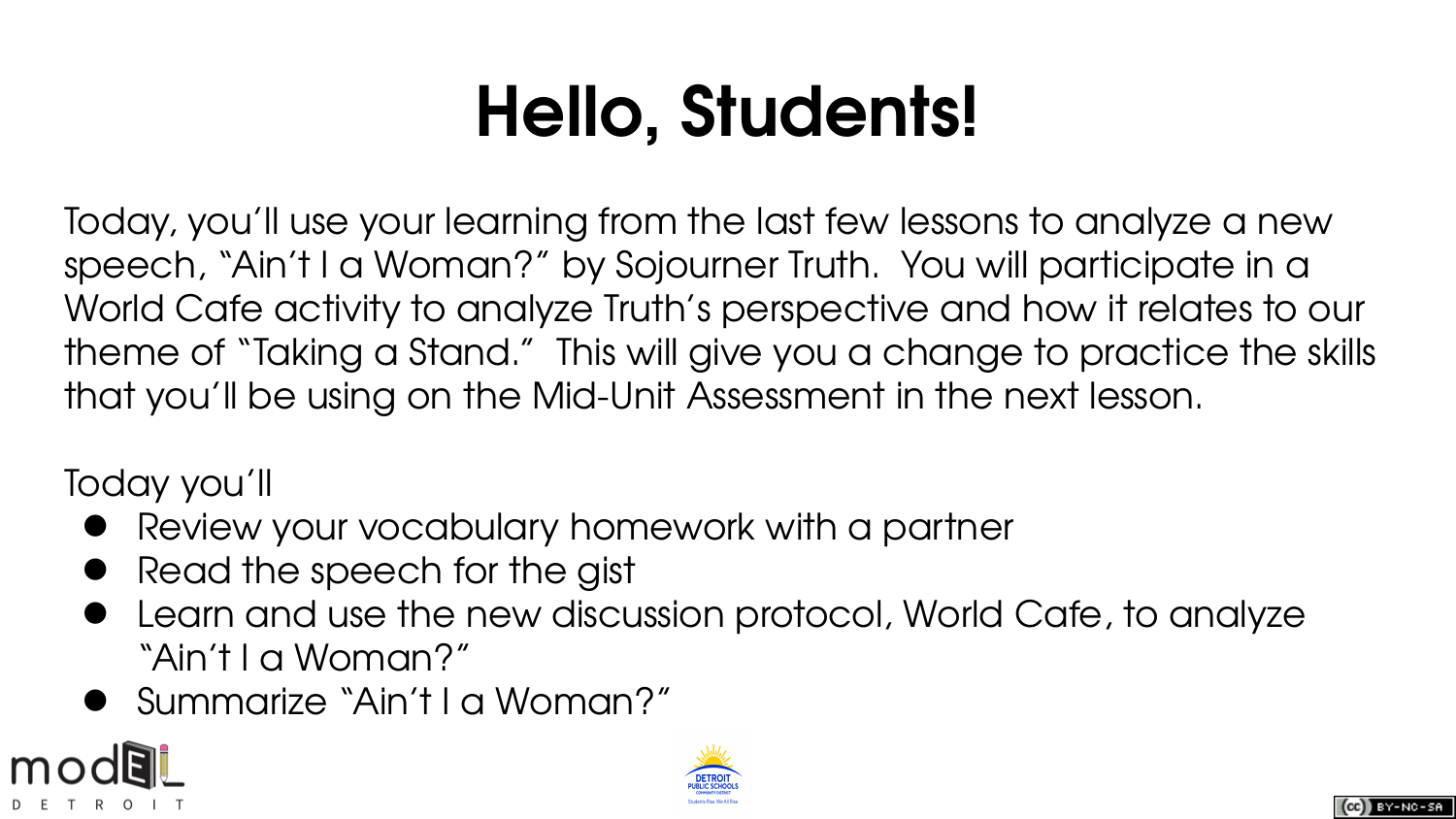

# Hello, Students!
Today, you’ll use your learning from the last few lessons to analyze a new speech, “Ain’t I a Woman?” by Sojourner Truth.  You will participate in a World Cafe activity to analyze Truth’s perspective and how it relates to our theme of “Taking a Stand.”  This will give you a change to practice the skills that you’ll be using on the Mid-Unit Assessment in the next lesson.

Today you’ll
Review your vocabulary homework with a partner
Read the speech for the gist
Learn and use the new discussion protocol, World Cafe, to analyze “Ain’t I a Woman?”
Summarize “Ain’t I a Woman?”